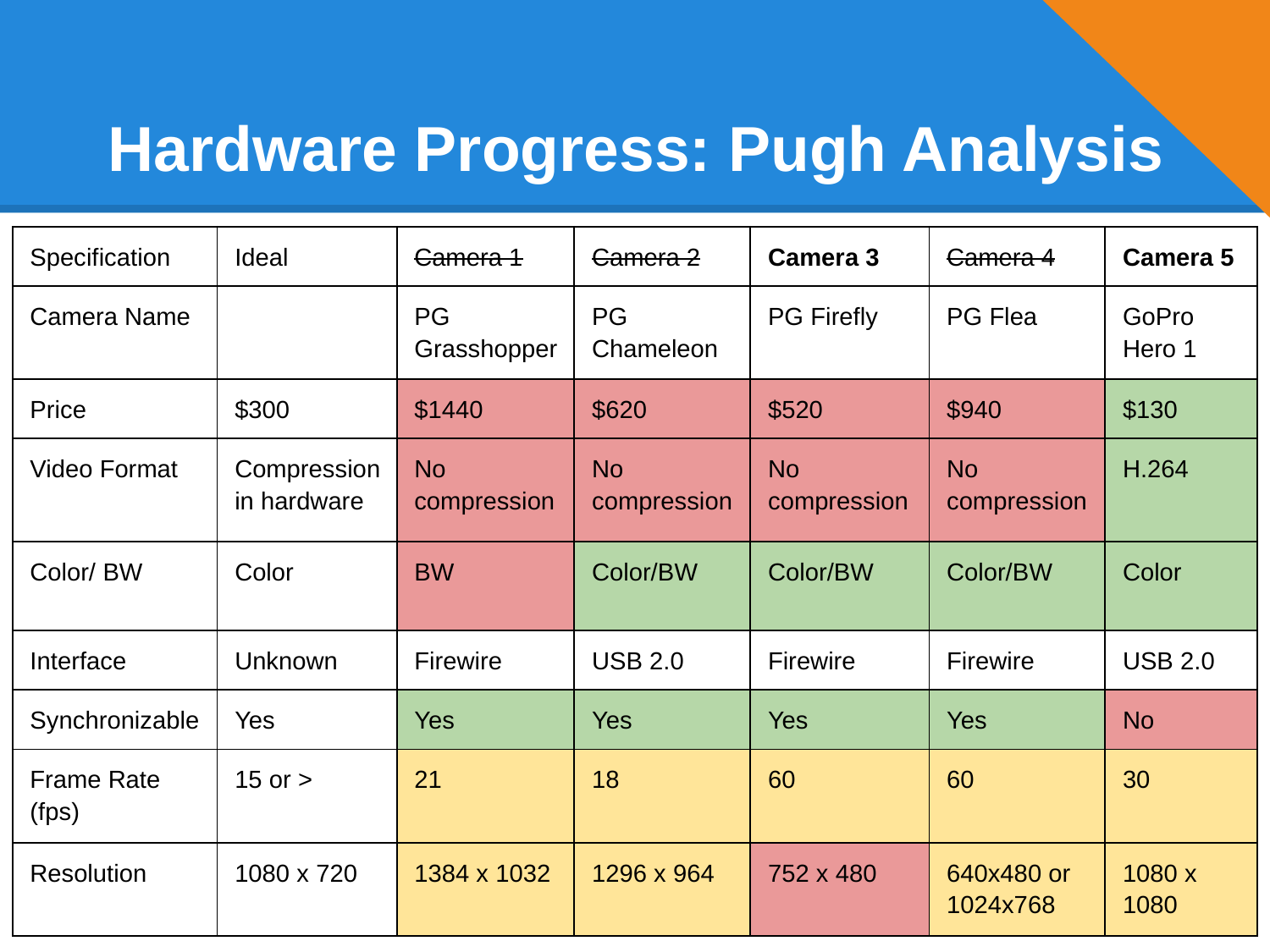

# Hardware Progress: Pugh Analysis
| Specification | Ideal | Camera 1 | Camera 2 | Camera 3 | Camera 4 | Camera 5 |
| --- | --- | --- | --- | --- | --- | --- |
| Camera Name |  | PG Grasshopper | PG Chameleon | PG Firefly | PG Flea | GoPro Hero 1 |
| Price | $300 | $1440 | $620 | $520 | $940 | $130 |
| Video Format | Compression in hardware | No compression | No compression | No compression | No compression | H.264 |
| Color/ BW | Color | BW | Color/BW | Color/BW | Color/BW | Color |
| Interface | Unknown | Firewire | USB 2.0 | Firewire | Firewire | USB 2.0 |
| Synchronizable | Yes | Yes | Yes | Yes | Yes | No |
| Frame Rate (fps) | 15 or > | 21 | 18 | 60 | 60 | 30 |
| Resolution | 1080 x 720 | 1384 x 1032 | 1296 x 964 | 752 x 480 | 640x480 or 1024x768 | 1080 x 1080 |